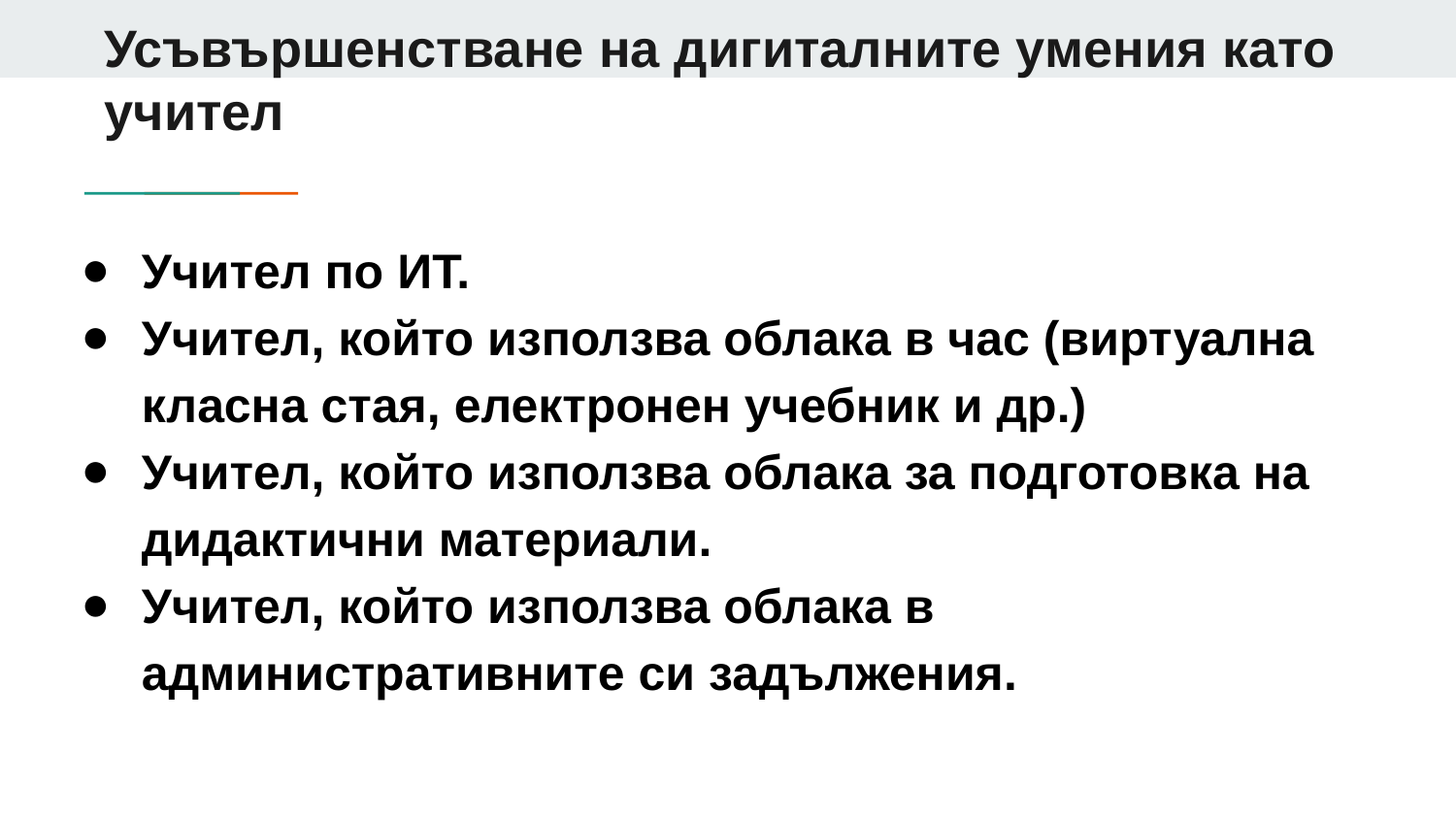

# Усъвършенстване на дигиталните умения като учител
Учител по ИТ.
Учител, който използва облака в час (виртуална класна стая, електронен учебник и др.)
Учител, който използва облака за подготовка на дидактични материали.
Учител, който използва облака в административните си задължения.